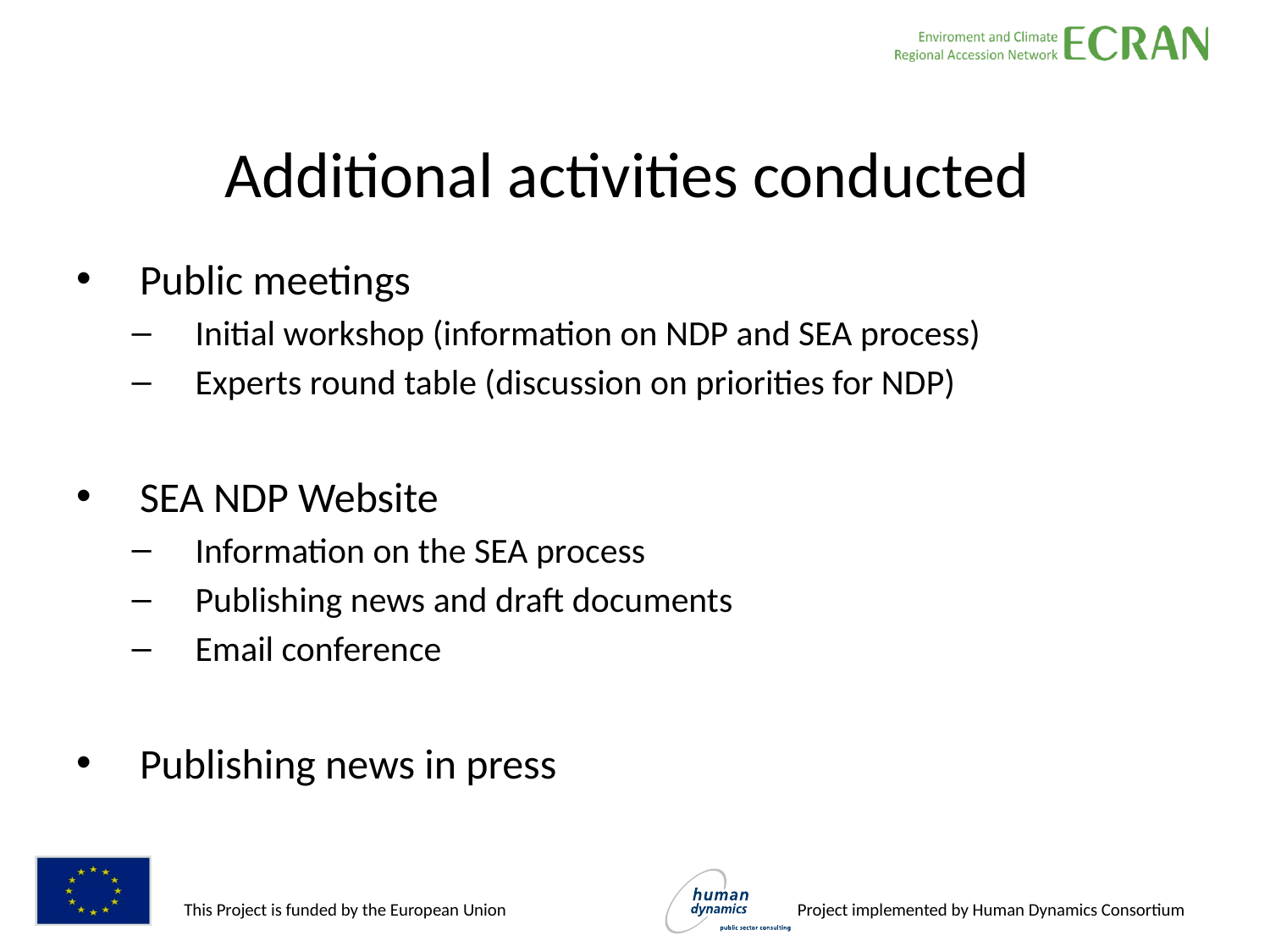

# Additional activities conducted
Public meetings
Initial workshop (information on NDP and SEA process)
Experts round table (discussion on priorities for NDP)

SEA NDP Website
Information on the SEA process
Publishing news and draft documents
Email conference

Publishing news in press